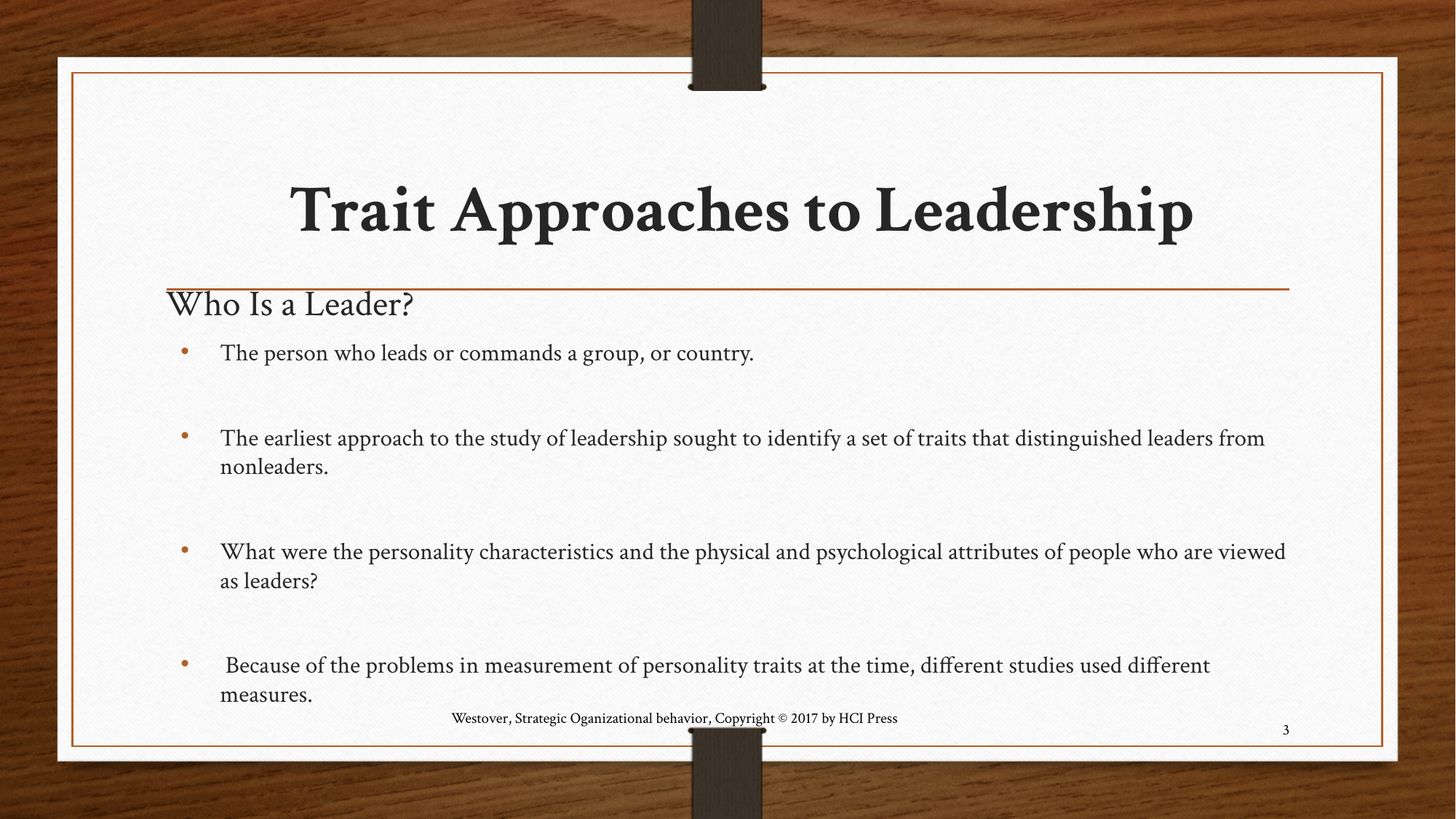

# Trait Approaches to Leadership
Who Is a Leader?
The person who leads or commands a group, or country.

The earliest approach to the study of leadership sought to identify a set of traits that distinguished leaders from nonleaders.

What were the personality characteristics and the physical and psychological attributes of people who are viewed as leaders?

 Because of the problems in measurement of personality traits at the time, different studies used different measures.
3
Westover, Strategic Oganizational behavior, Copyright © 2017 by HCI Press